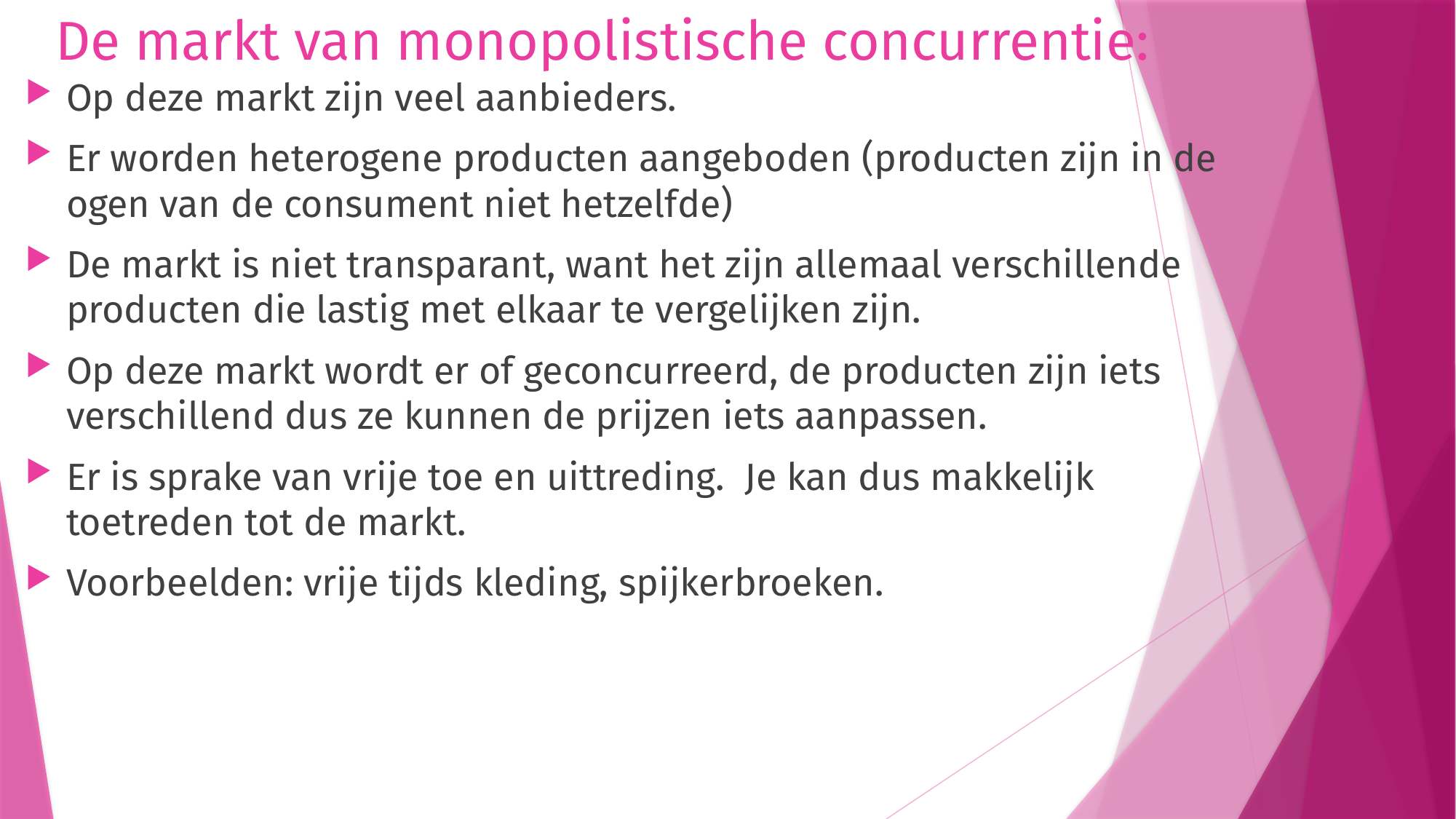

# De markt van monopolistische concurrentie:
Op deze markt zijn veel aanbieders.
Er worden heterogene producten aangeboden (producten zijn in de ogen van de consument niet hetzelfde)
De markt is niet transparant, want het zijn allemaal verschillende producten die lastig met elkaar te vergelijken zijn.
Op deze markt wordt er of geconcurreerd, de producten zijn iets verschillend dus ze kunnen de prijzen iets aanpassen.
Er is sprake van vrije toe en uittreding.  Je kan dus makkelijk toetreden tot de markt.
Voorbeelden: vrije tijds kleding, spijkerbroeken.